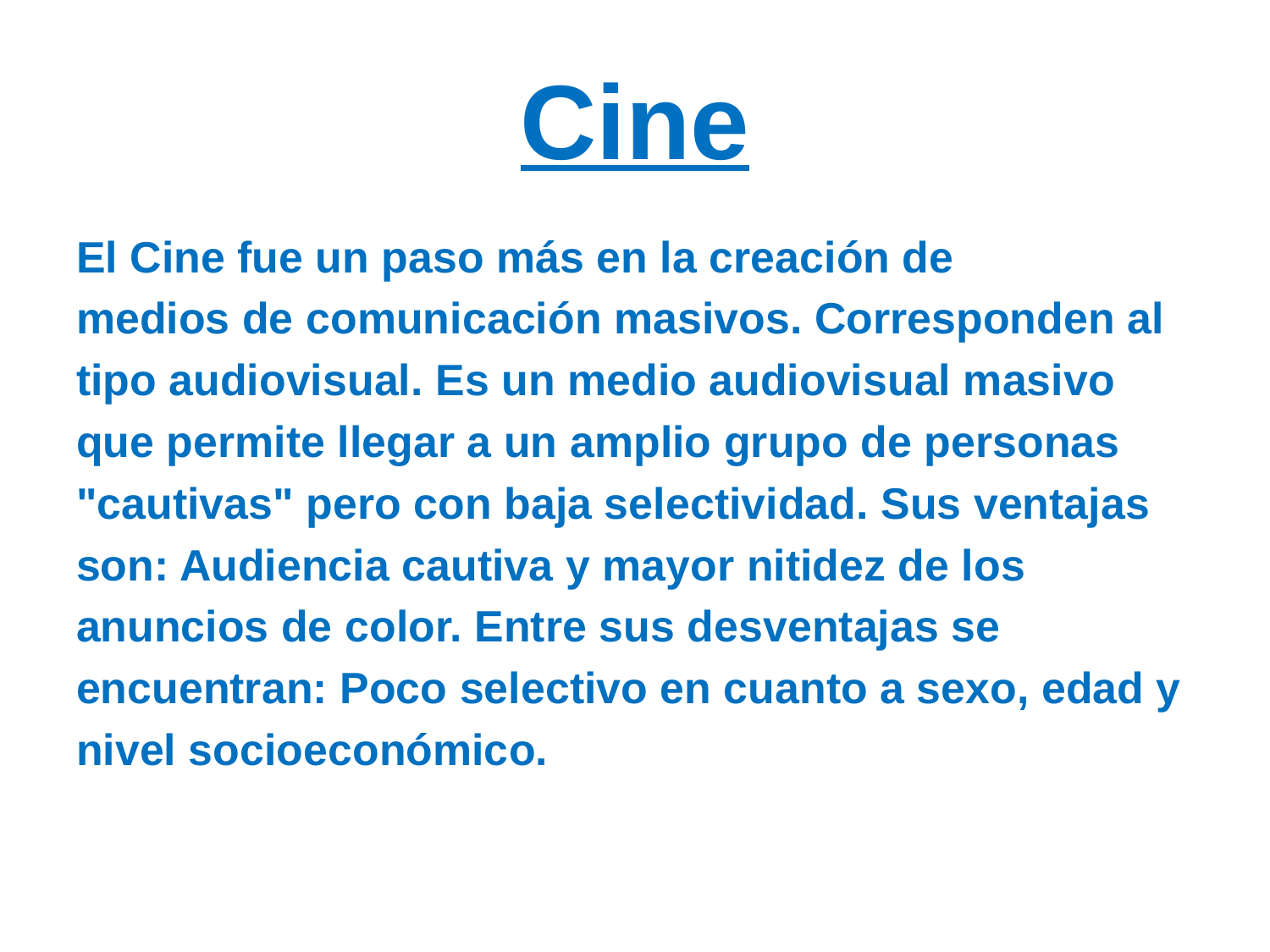

# Cine
El Cine fue un paso más en la creación de
medios de comunicación masivos. Corresponden al
tipo audiovisual. Es un medio audiovisual masivo
que permite llegar a un amplio grupo de personas
"cautivas" pero con baja selectividad. Sus ventajas
son: Audiencia cautiva y mayor nitidez de los
anuncios de color. Entre sus desventajas se
encuentran: Poco selectivo en cuanto a sexo, edad y
nivel socioeconómico.